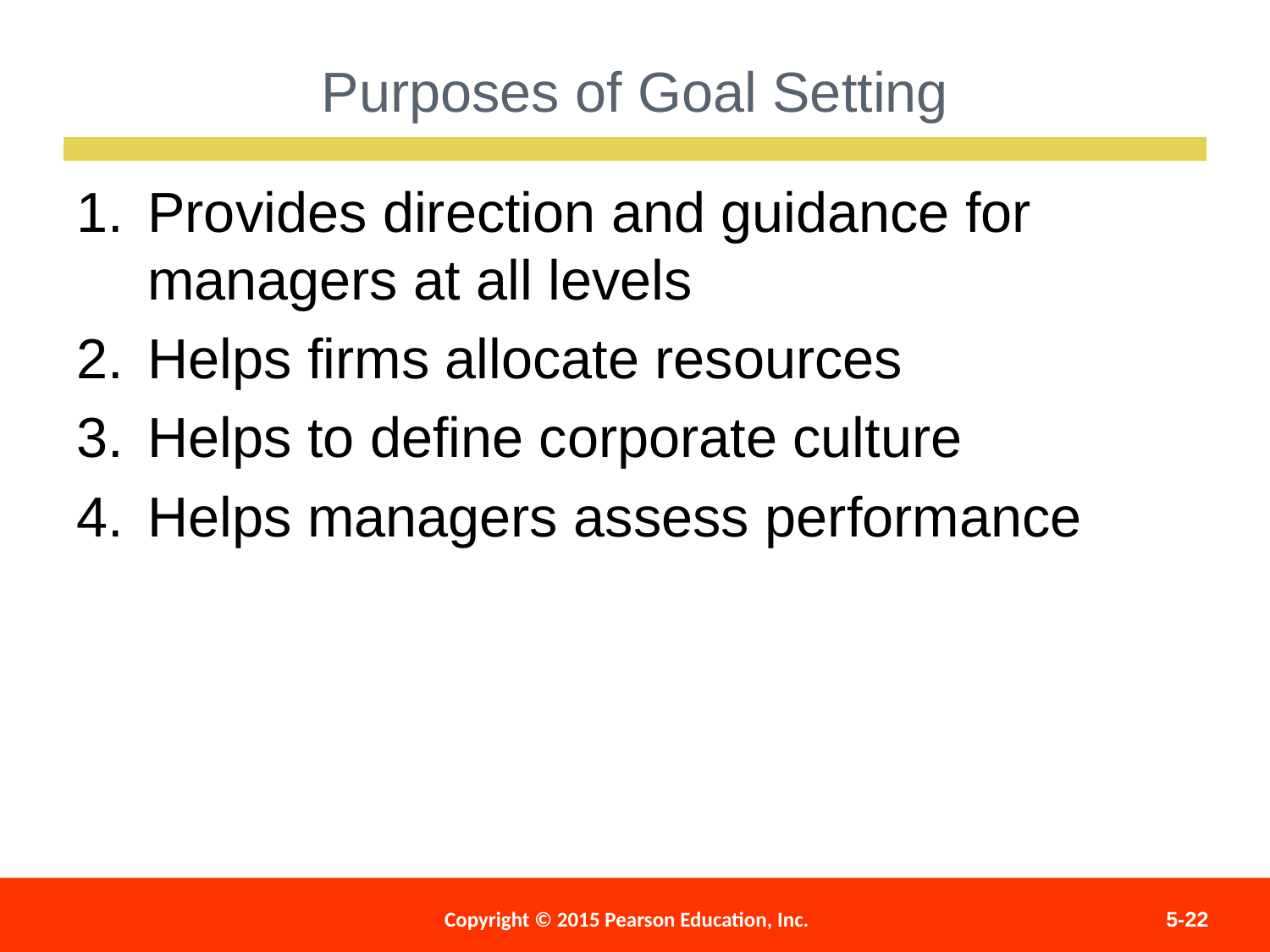

Purposes of Goal Setting
Provides direction and guidance for managers at all levels
Helps firms allocate resources
Helps to define corporate culture
Helps managers assess performance